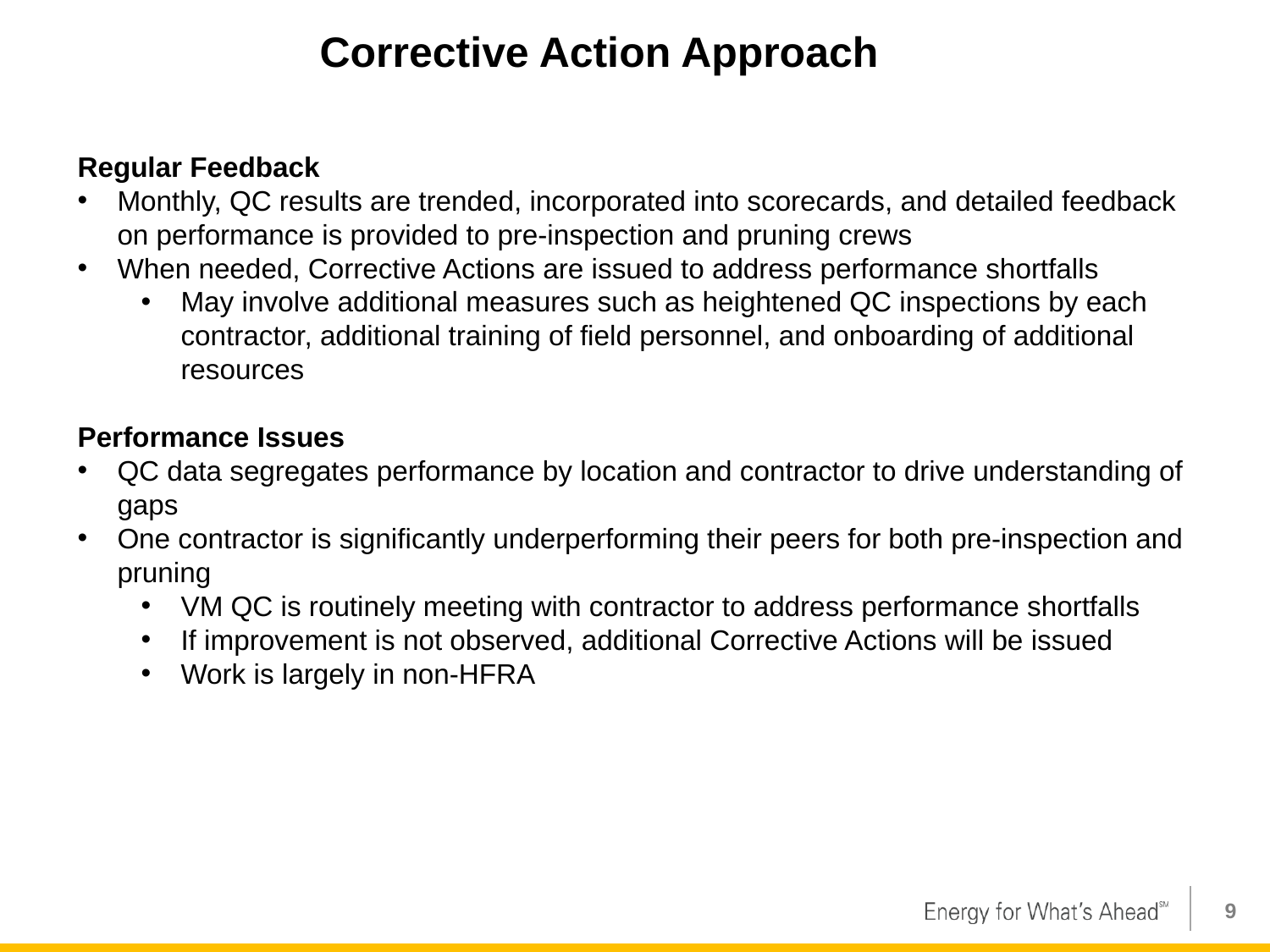

overall_0_132083107041691217 columns_2_132048702459405524 7_1_132048702466692635 10_1_132048702466852189 21_1_132048721872633283 23_1_132049640018006217 26_1_132049645698177263 29_1_132083107019594412 33_1_132083107019594412 13_1_132083204190616292
# Corrective Action Approach
Regular Feedback
Monthly, QC results are trended, incorporated into scorecards, and detailed feedback on performance is provided to pre-inspection and pruning crews
When needed, Corrective Actions are issued to address performance shortfalls
May involve additional measures such as heightened QC inspections by each contractor, additional training of field personnel, and onboarding of additional resources

Performance Issues
QC data segregates performance by location and contractor to drive understanding of gaps
One contractor is significantly underperforming their peers for both pre-inspection and pruning
VM QC is routinely meeting with contractor to address performance shortfalls
If improvement is not observed, additional Corrective Actions will be issued
Work is largely in non-HFRA